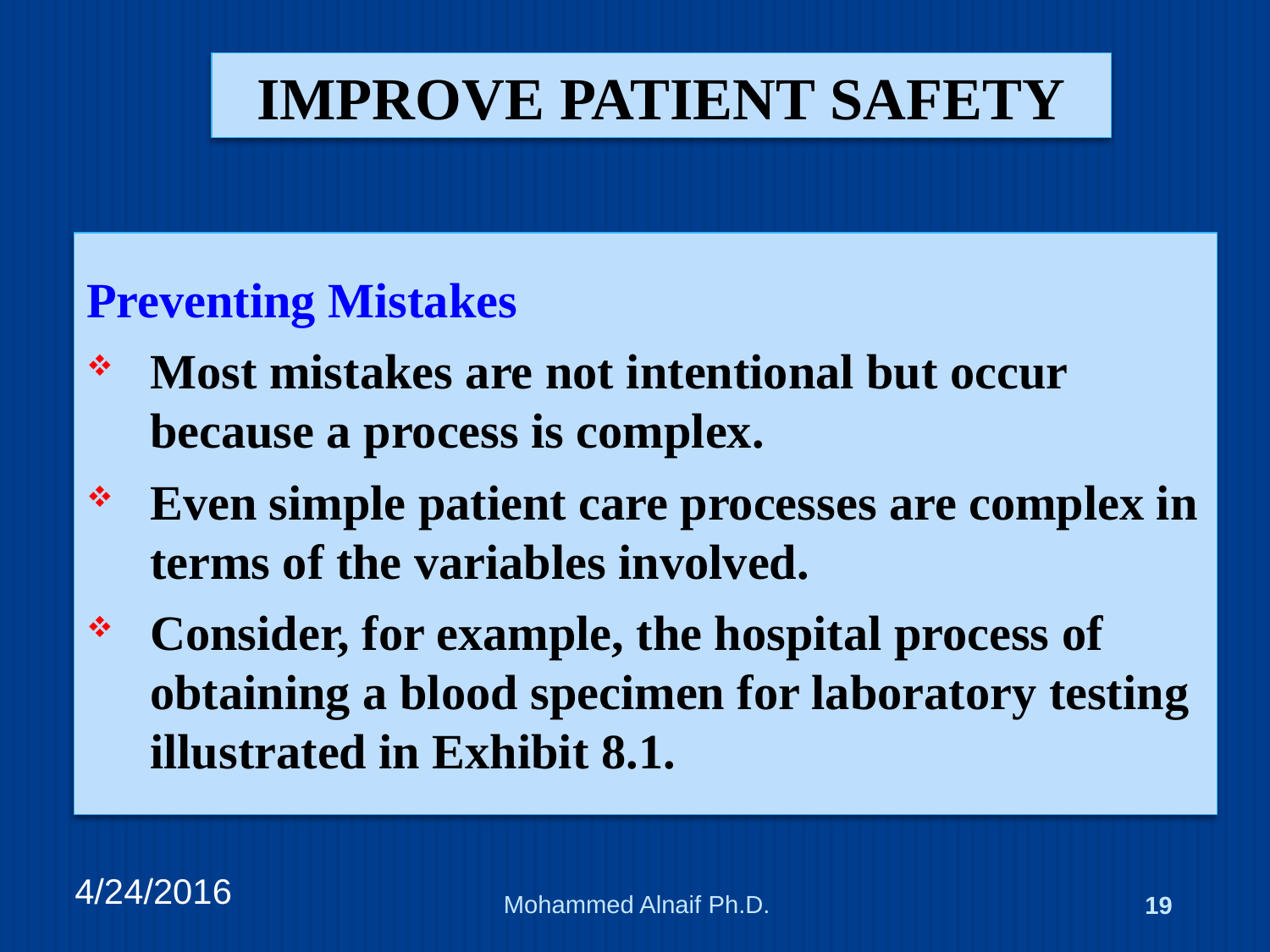

# improve patient safety
Preventing Mistakes
Most mistakes are not intentional but occur because a process is complex.
Even simple patient care processes are complex in terms of the variables involved.
Consider, for example, the hospital process of obtaining a blood specimen for laboratory testing illustrated in Exhibit 8.1.
4/24/2016
Mohammed Alnaif Ph.D.
19